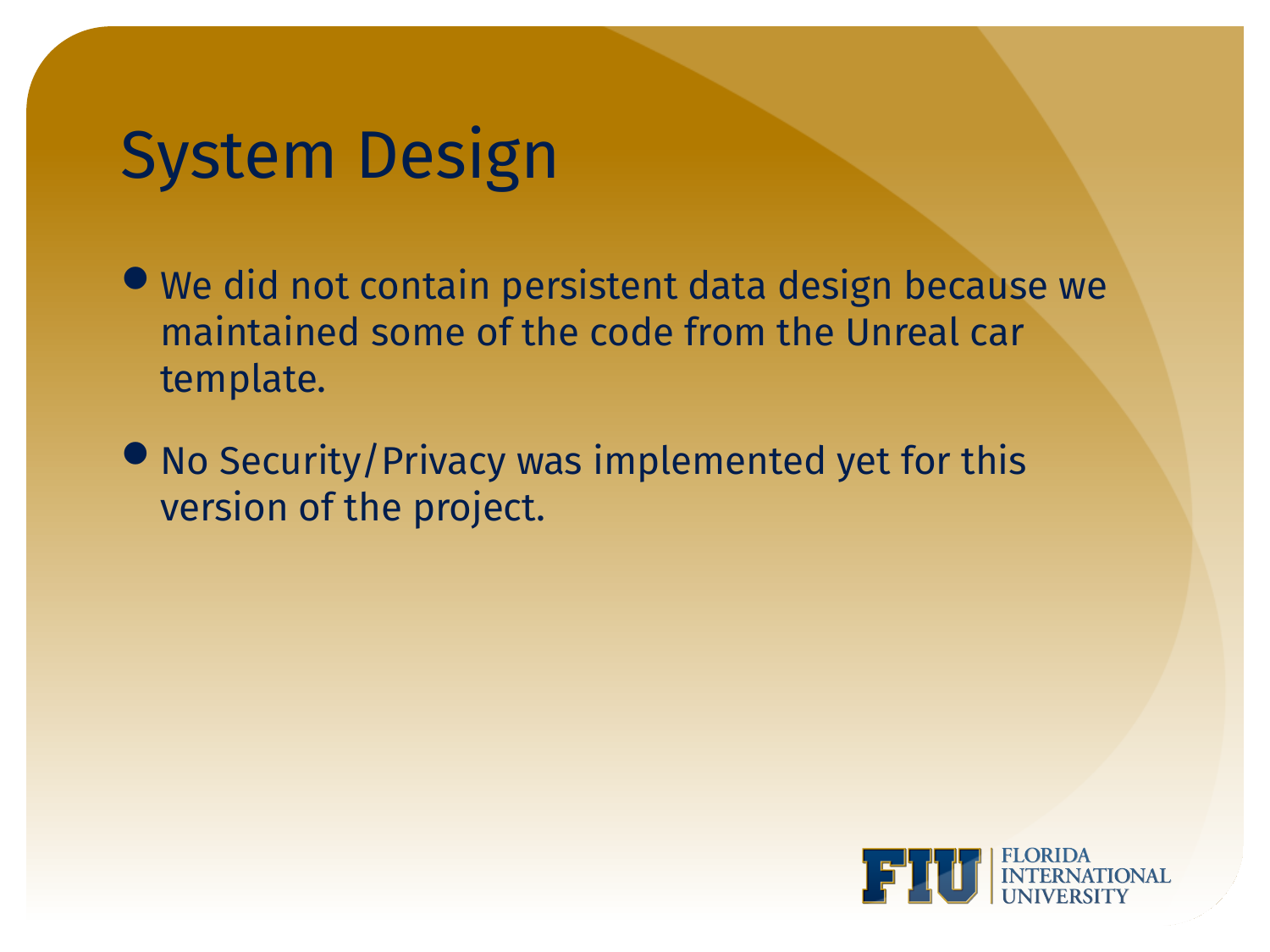

# System Design
We did not contain persistent data design because we maintained some of the code from the Unreal car template.
No Security/Privacy was implemented yet for this version of the project.